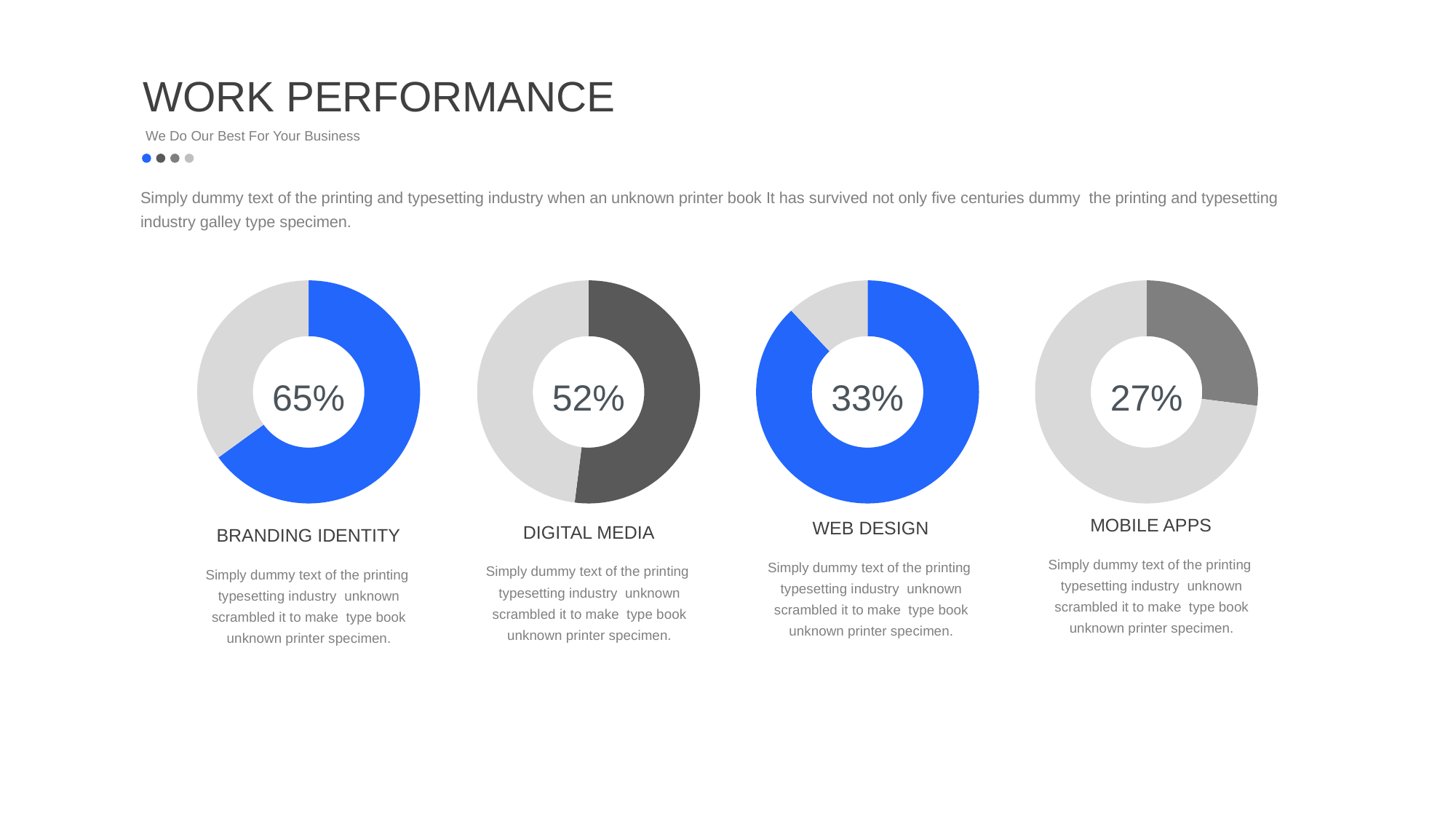

WORK PERFORMANCE
We Do Our Best For Your Business

Simply dummy text of the printing and typesetting industry when an unknown printer book It has survived not only five centuries dummy  the printing and typesetting industry galley type specimen.

### Chart

| Category | Sales |
|---|---|
| 1st Qtr | 65.0 |
| 2nd Qtr | 35.0 |

### Chart

| Category | Sales |
|---|---|
| 1st Qtr | 52.0 |
| 2nd Qtr | 48.0 |

### Chart

| Category | Sales |
|---|---|
| 1st Qtr | 88.0 |
| 2nd Qtr | 12.0 |

### Chart

| Category | Sales |
|---|---|
| 1st Qtr | 27.0 |
| 2nd Qtr | 73.0 |
65%
52%
33%
27%
MOBILE APPS
WEB DESIGN
DIGITAL MEDIA
BRANDING IDENTITY
Simply dummy text of the printing  typesetting industry  unknown scrambled it to make  type book unknown printer specimen.
Simply dummy text of the printing  typesetting industry  unknown scrambled it to make  type book unknown printer specimen.
Simply dummy text of the printing  typesetting industry  unknown scrambled it to make  type book unknown printer specimen.
Simply dummy text of the printing  typesetting industry  unknown scrambled it to make  type book unknown printer specimen.